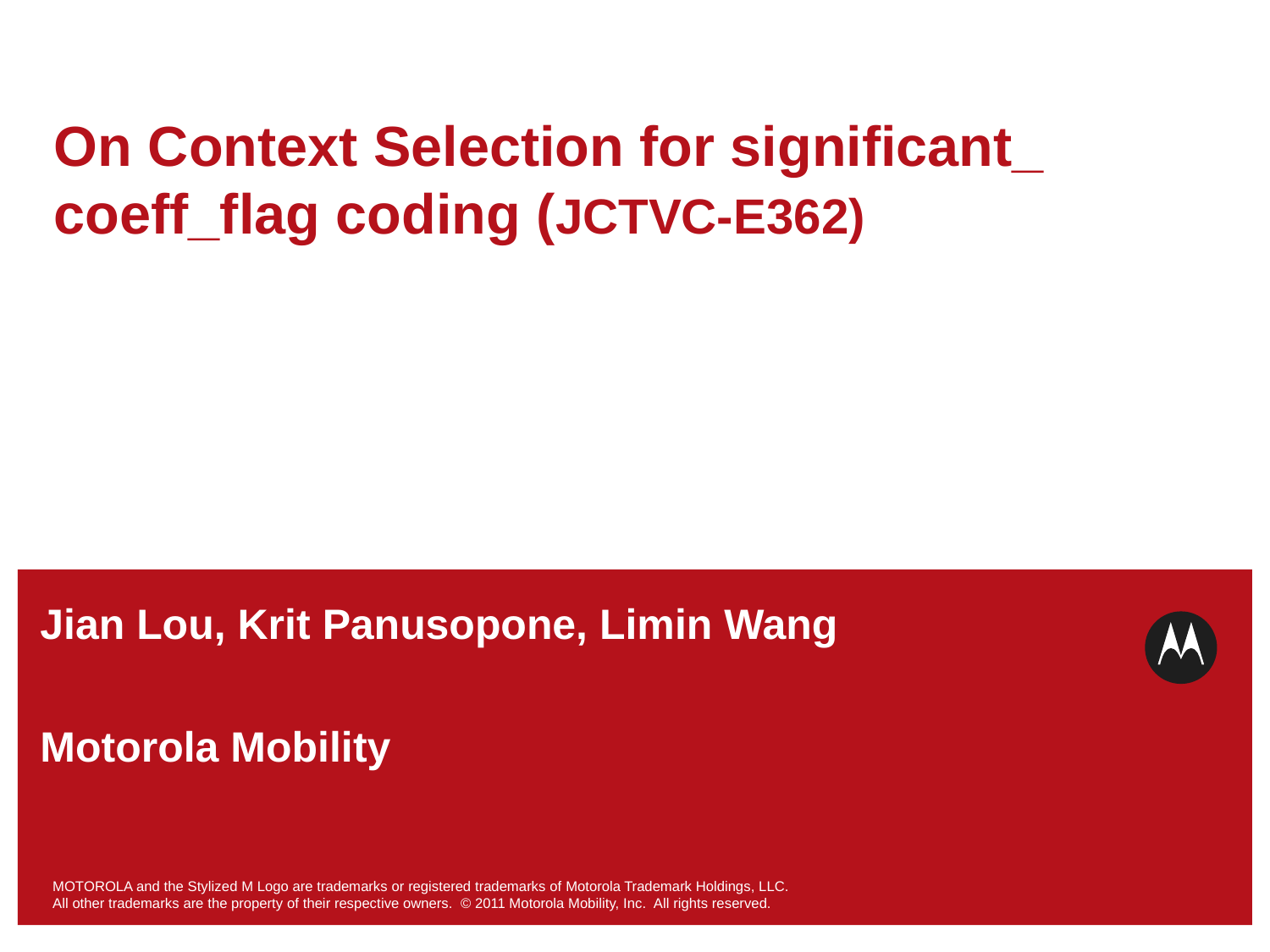

# On Context Selection for significant_ coeff_flag coding (JCTVC-E362)
Jian Lou, Krit Panusopone, Limin Wang

Motorola Mobility